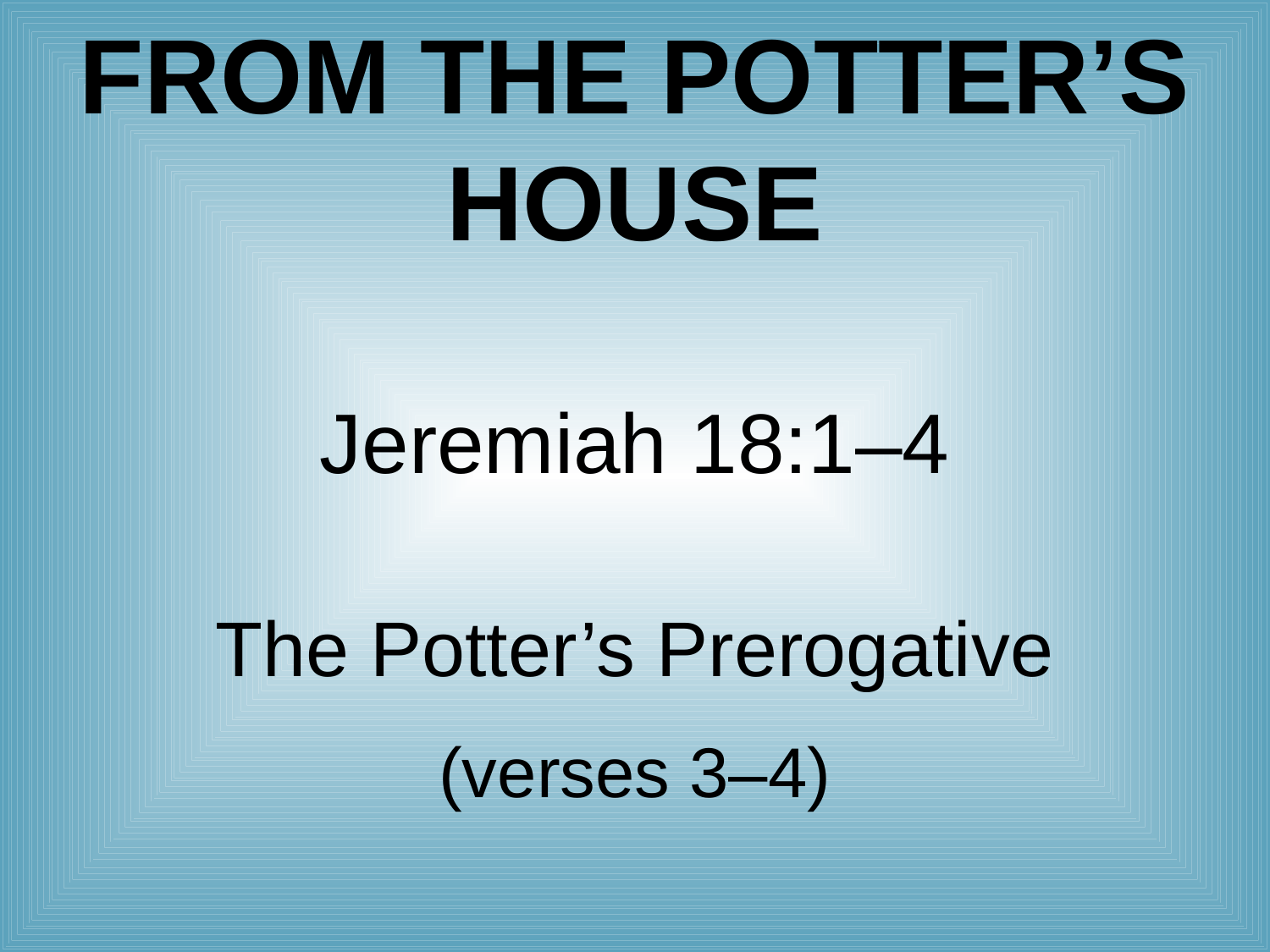

# An Illustration From the Potter’s House
Jeremiah 18:1–4

The Potter’s Prerogative
(verses 3–4)